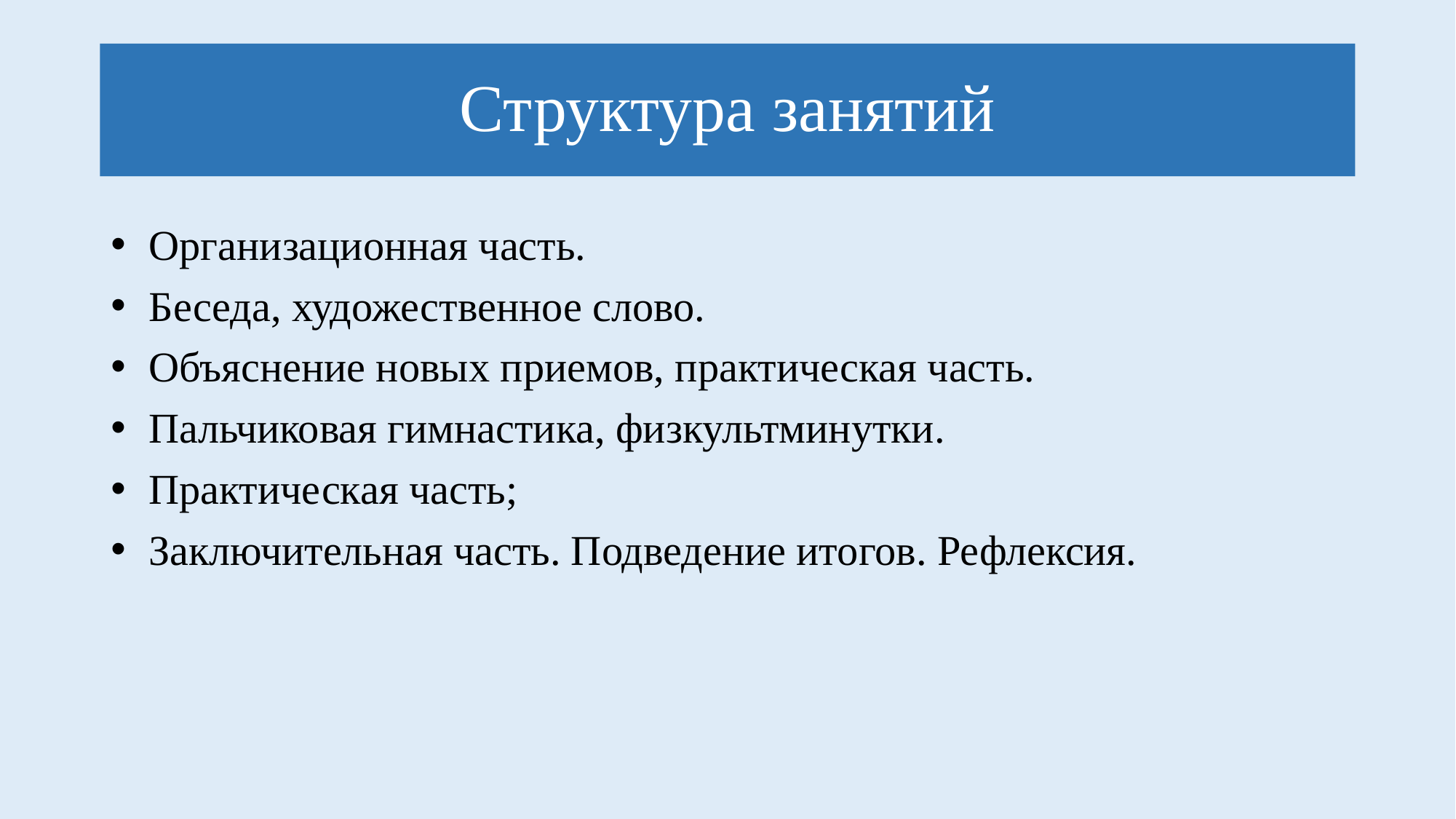

# Структура занятий
 Организационная часть.
 Беседа, художественное слово.
 Объяснение новых приемов, практическая часть.
 Пальчиковая гимнастика, физкультминутки.
 Практическая часть;
 Заключительная часть. Подведение итогов. Рефлексия.